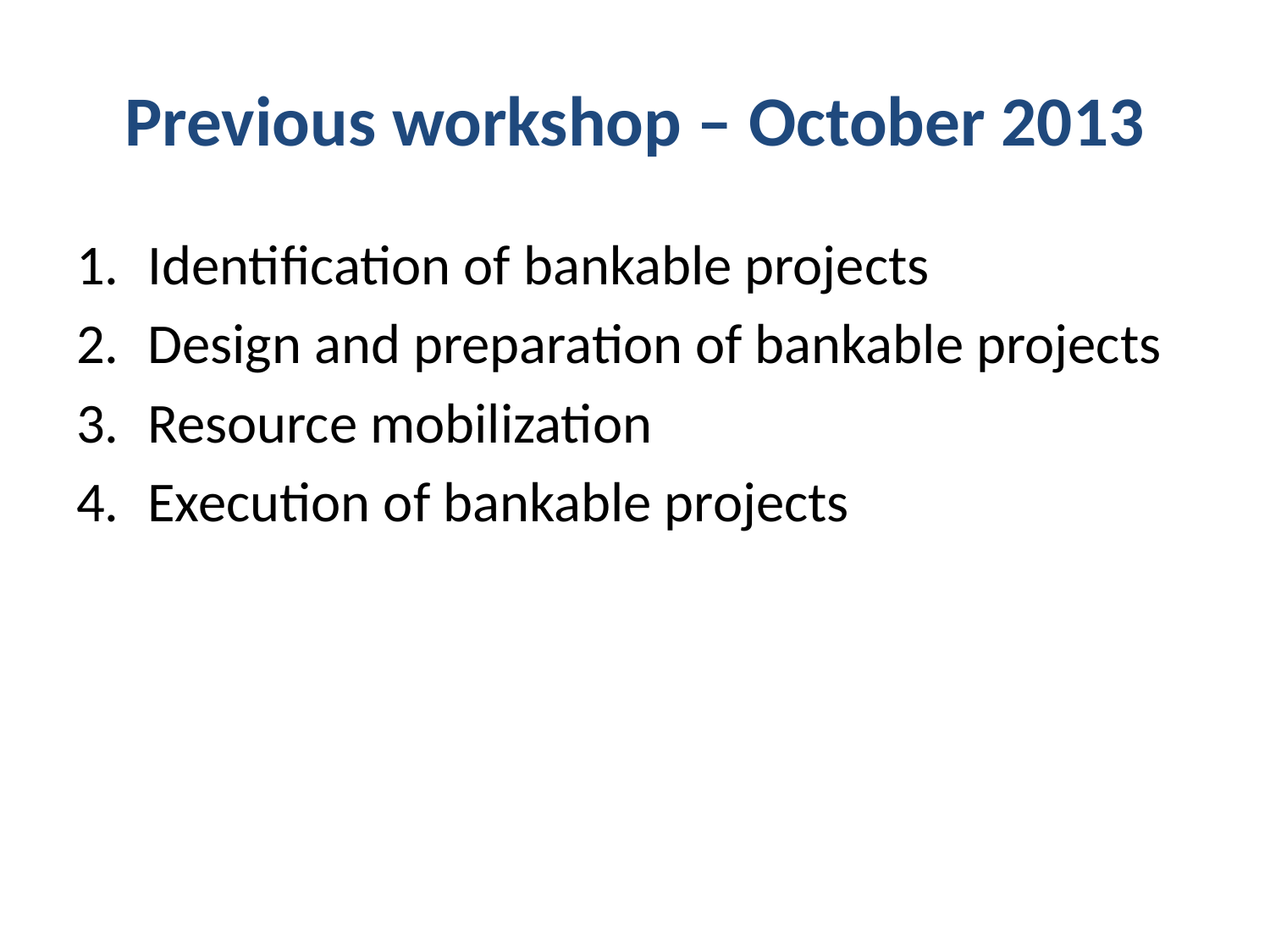

# Previous workshop – October 2013
Identification of bankable projects
Design and preparation of bankable projects
Resource mobilization
Execution of bankable projects